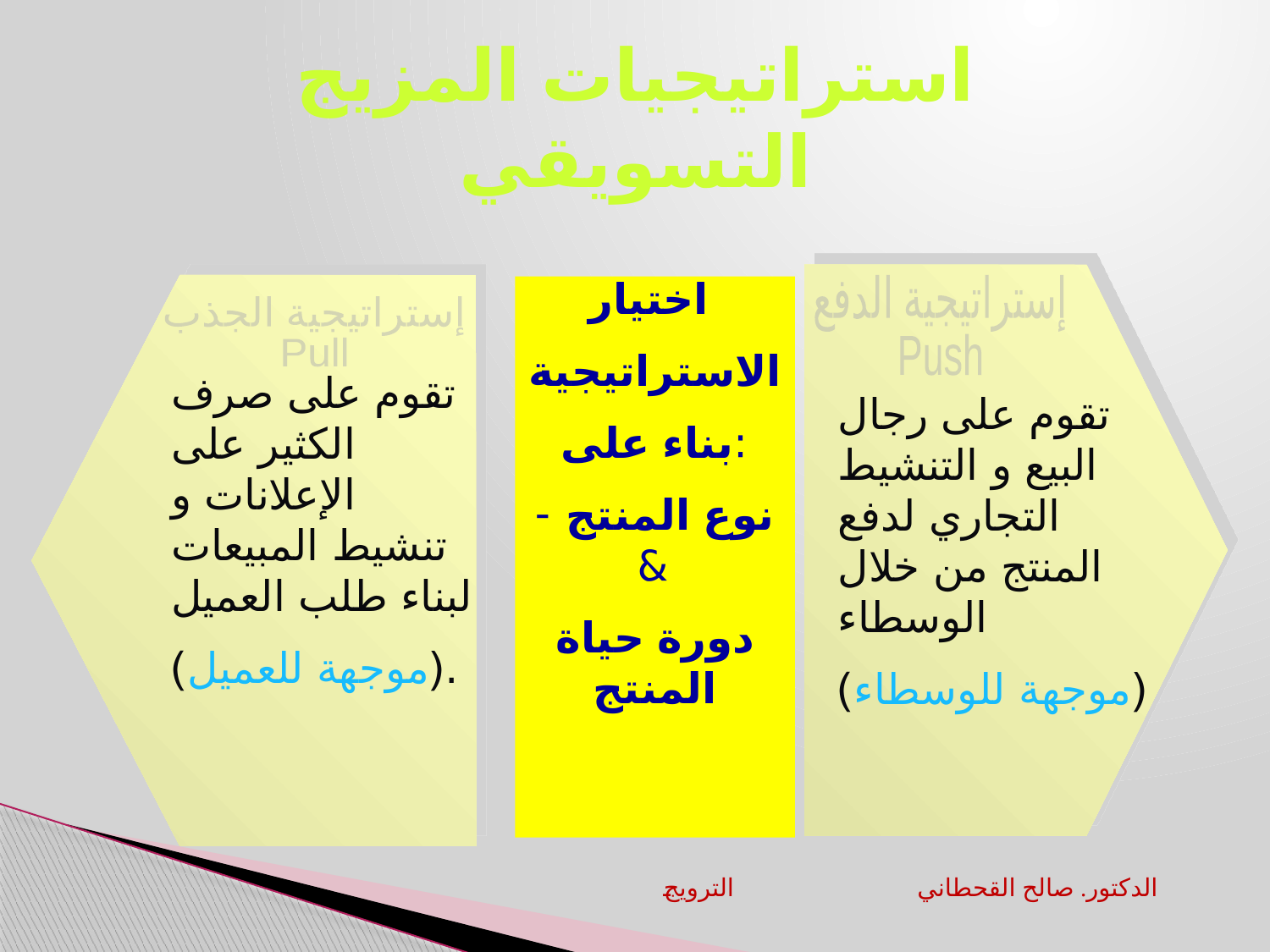

# استراتيجيات المزيج التسويقي

اختيار
الاستراتيجية
بناء على:
- نوع المنتج &
دورة حياة المنتج

إستراتيجية الدفع
Push
إستراتيجية الجذب
Pull
تقوم على صرف الكثير على الإعلانات و تنشيط المبيعات لبناء طلب العميل
(موجهة للعميل).
تقوم على رجال البيع و التنشيط التجاري لدفع المنتج من خلال الوسطاء
(موجهة للوسطاء)
الترويج		الدكتور. صالح القحطاني